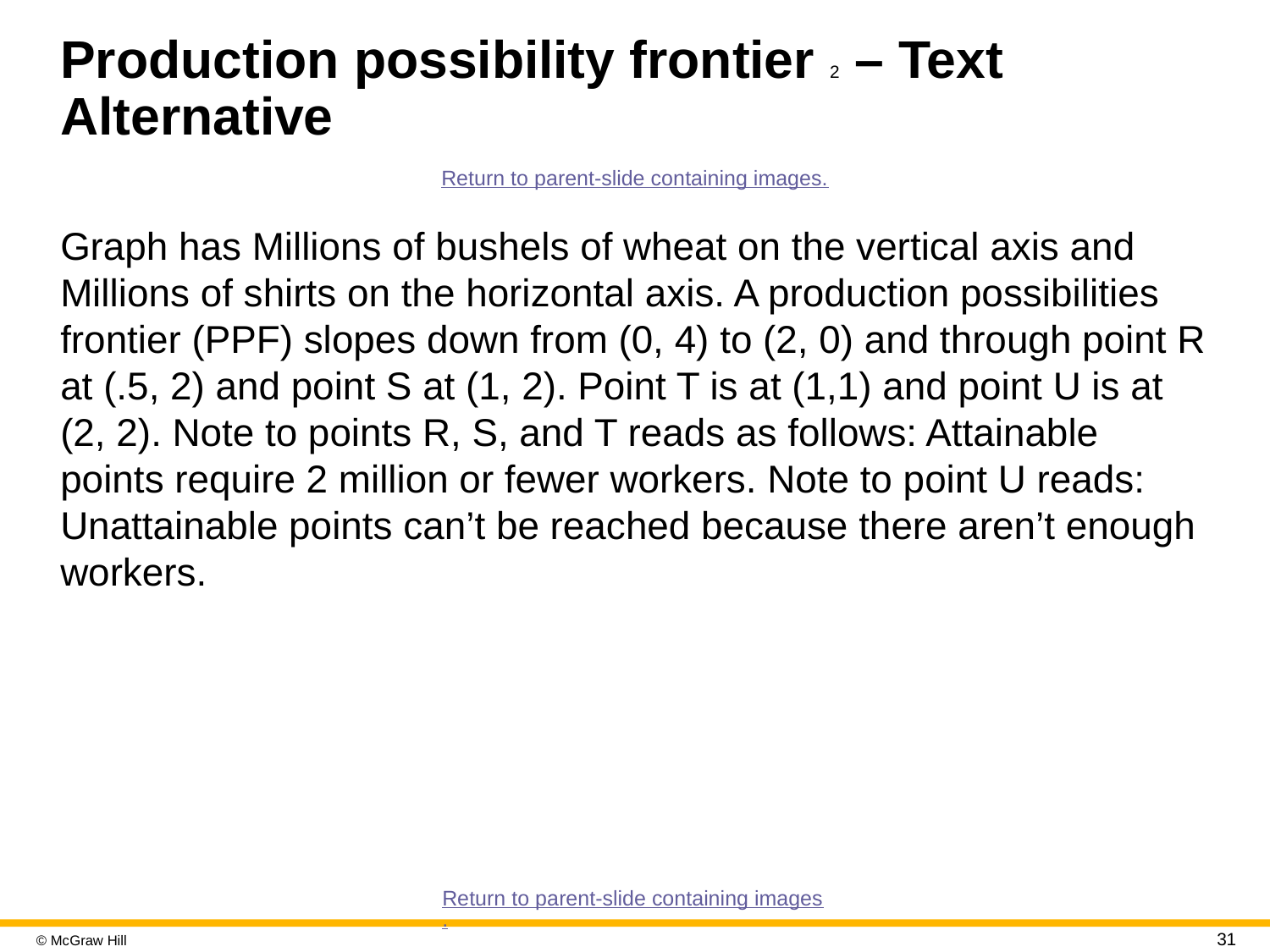

# Production possibility frontier 2 – Text Alternative
Return to parent-slide containing images.
Graph has Millions of bushels of wheat on the vertical axis and Millions of shirts on the horizontal axis. A production possibilities frontier (PPF) slopes down from (0, 4) to (2, 0) and through point R at (.5, 2) and point S at (1, 2). Point T is at (1,1) and point U is at (2, 2). Note to points R, S, and T reads as follows: Attainable points require 2 million or fewer workers. Note to point U reads: Unattainable points can’t be reached because there aren’t enough workers.
Return to parent-slide containing images.